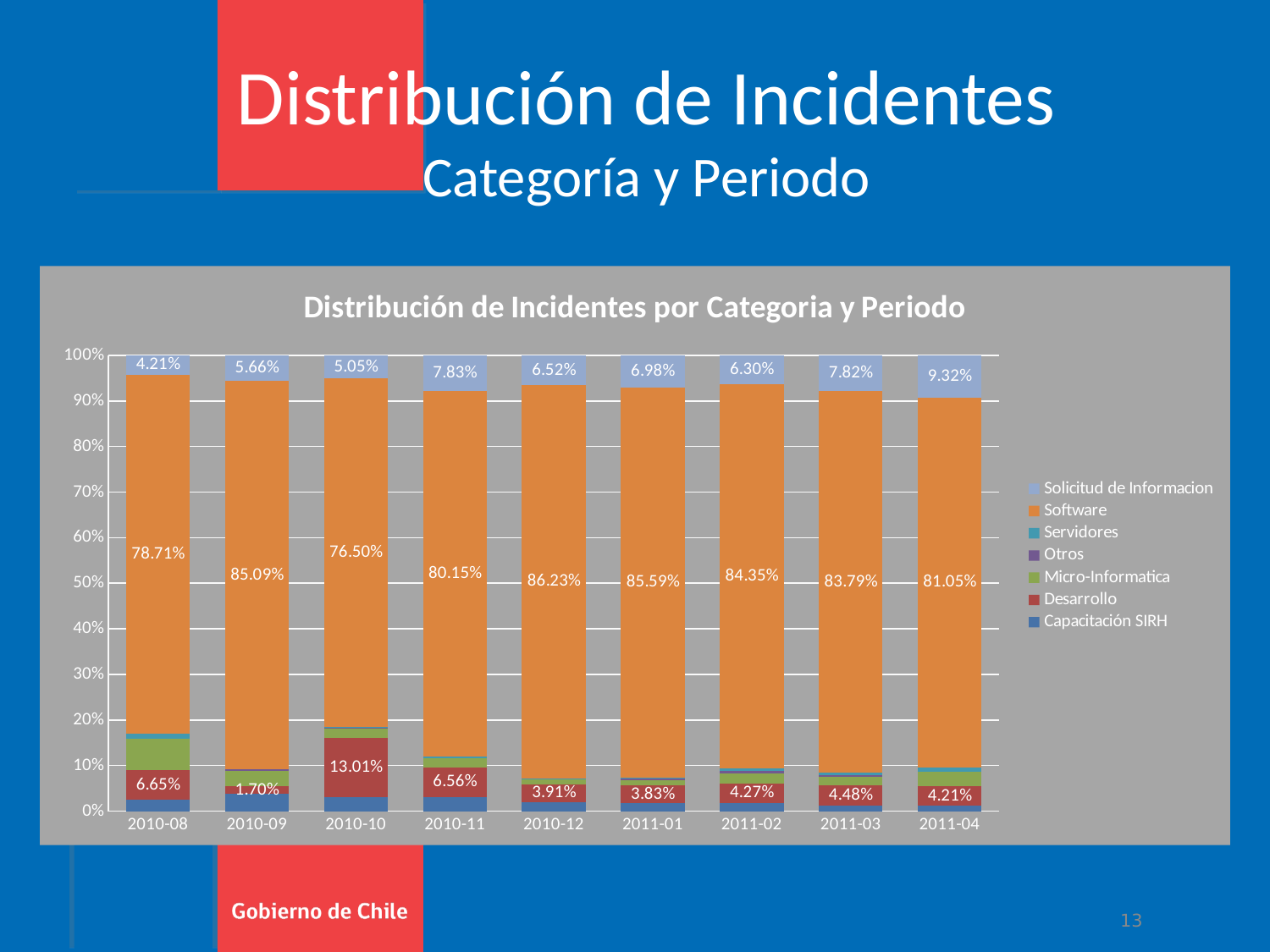

Distribución de Incidentes
Categoría y Periodo

### Chart: Distribución de Incidentes por Categoria y Periodo

| Category | Capacitación SIRH | Desarrollo | Micro-Informatica | Otros | Servidores | Software | Solicitud de Informacion |
|---|---|---|---|---|---|---|---|
| 2010-08 | 0.02439024390243903 | 0.06651884700665188 | 0.06873614190687365 | 0.0 | 0.011086474501108654 | 0.7871396895787139 | 0.042128603104212875 |
| 2010-09 | 0.0377358490566038 | 0.0169811320754717 | 0.033962264150943396 | 0.0037735849056603804 | 0.0 | 0.8509433962264153 | 0.05660377358490567 |
| 2010-10 | 0.031067961165048546 | 0.13009708737864079 | 0.01941747572815535 | 0.001941747572815535 | 0.001941747572815535 | 0.7650485436893207 | 0.05048543689320391 |
| 2010-11 | 0.03096539162112935 | 0.0655737704918033 | 0.02003642987249544 | 0.0 | 0.0036429872495446288 | 0.8014571948998176 | 0.07832422586520948 |
| 2010-12 | 0.02028985507246379 | 0.0391304347826087 | 0.010144927536231882 | 0.0014492753623188412 | 0.0014492753623188412 | 0.8623188405797104 | 0.06521739130434784 |
| 2011-01 | 0.018018018018018025 | 0.038288288288288286 | 0.012387387387387393 | 0.00337837837837838 | 0.002252252252252254 | 0.8558558558558561 | 0.06981981981981983 |
| 2011-02 | 0.018292682926829264 | 0.04268292682926834 | 0.022357723577235786 | 0.004065040650406505 | 0.006097560975609757 | 0.8434959349593496 | 0.06300813008130082 |
| 2011-03 | 0.01149425287356322 | 0.044827586206896586 | 0.018390804597701156 | 0.0034482758620689668 | 0.005747126436781611 | 0.8379310344827586 | 0.0781609195402299 |
| 2011-04 | 0.012030075187969929 | 0.04210526315789474 | 0.03308270676691729 | 0.0 | 0.009022556390977451 | 0.8105263157894735 | 0.09323308270676696 |
13